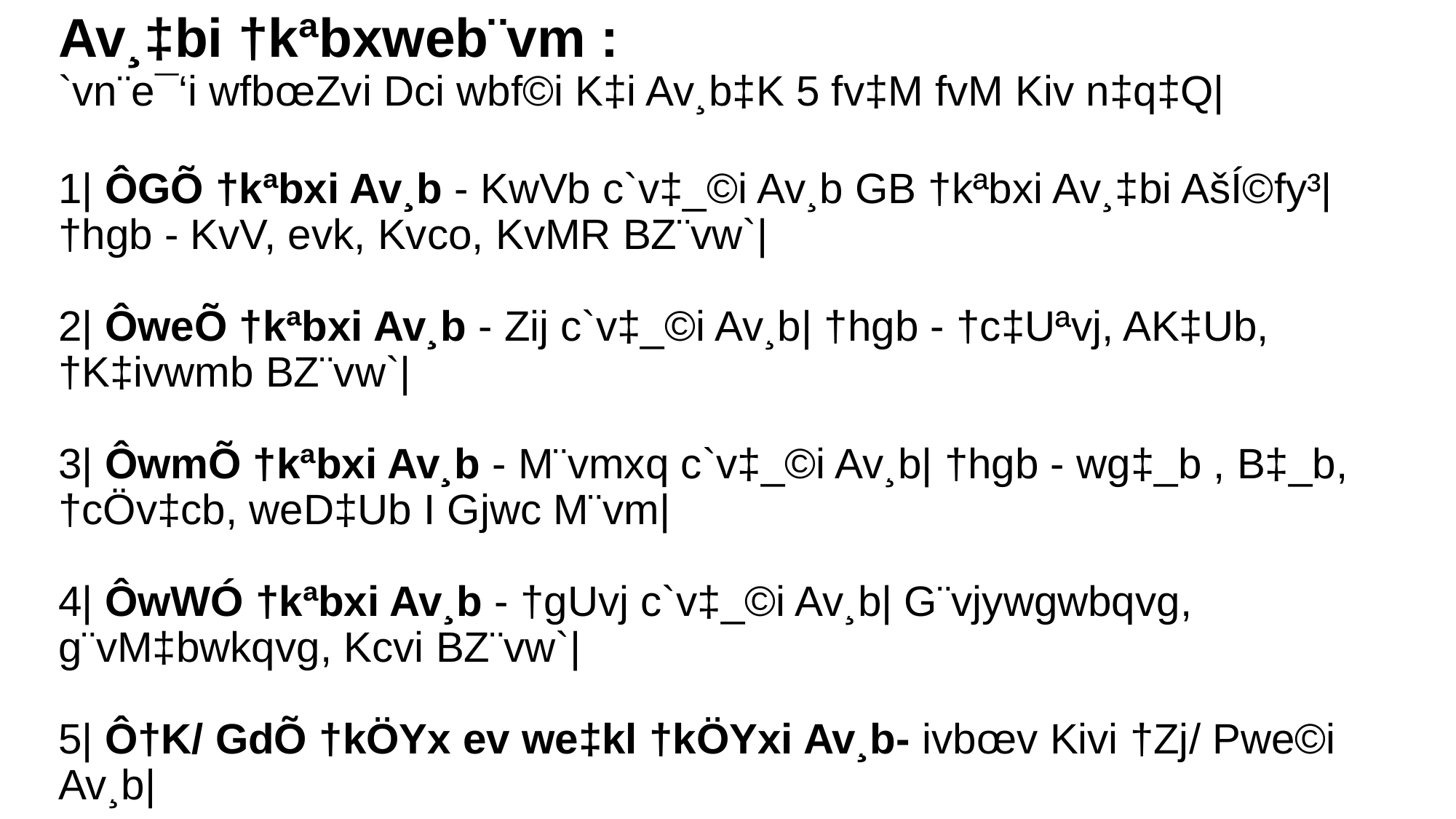

# Av¸‡bi †kªbxweb¨vm : `vn¨e¯‘i wfbœZvi Dci wbf©i K‡i Av¸b‡K 5 fv‡M fvM Kiv n‡q‡Q| 1| ÔGÕ †kªbxi Av¸b - KwVb c`v‡_©i Av¸b GB †kªbxi Av¸‡bi AšÍ©fy³|  †hgb - KvV, evk, Kvco, KvMR BZ¨vw`| 2| ÔweÕ †kªbxi Av¸b - Zij c`v‡_©i Av¸b| †hgb - †c‡Uªvj, AK‡Ub, †K‡ivwmb BZ¨vw`| 3| ÔwmÕ †kªbxi Av¸b - M¨vmxq c`v‡_©i Av¸b| †hgb - wg‡_b , B‡_b, †cÖv‡cb, weD‡Ub I Gjwc M¨vm| 4| ÔwWÓ †kªbxi Av¸b - †gUvj c`v‡_©i Av¸b| G¨vjywgwbqvg, g¨vM‡bwkqvg, Kcvi BZ¨vw`| 5| Ô†K/ GdÕ †kÖYx ev we‡kl †kÖYxi Av¸b- ivbœv Kivi †Zj/ Pwe©i Av¸b|